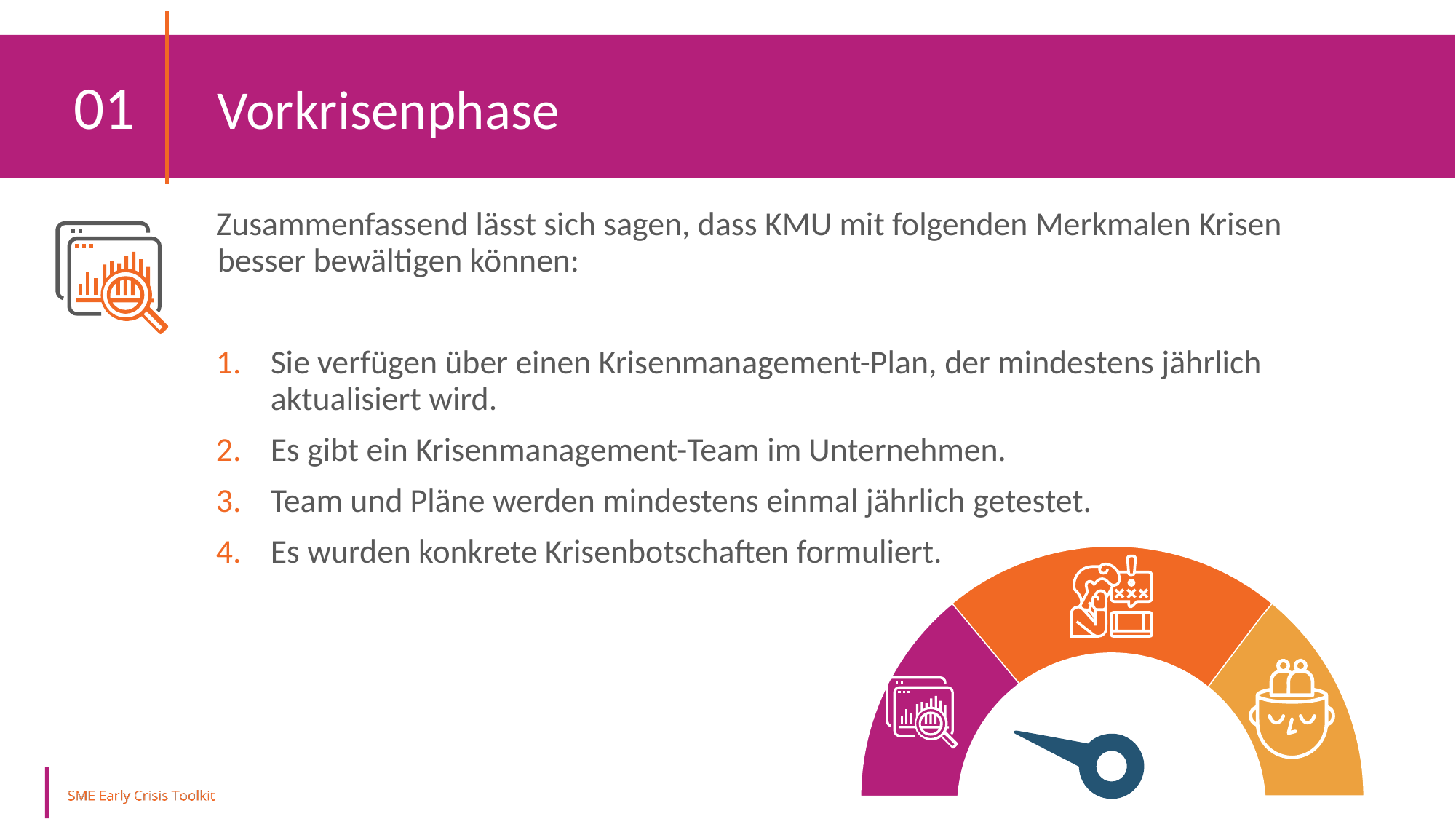

01      Vorkrisenphase

Zusammenfassend lässt sich sagen, dass KMU mit folgenden Merkmalen Krisen besser bewältigen können:

Sie verfügen über einen Krisenmanagement-Plan, der mindestens jährlich aktualisiert wird.
Es gibt ein Krisenmanagement-Team im Unternehmen.
Team und Pläne werden mindestens einmal jährlich getestet.
Es wurden konkrete Krisenbotschaften formuliert.